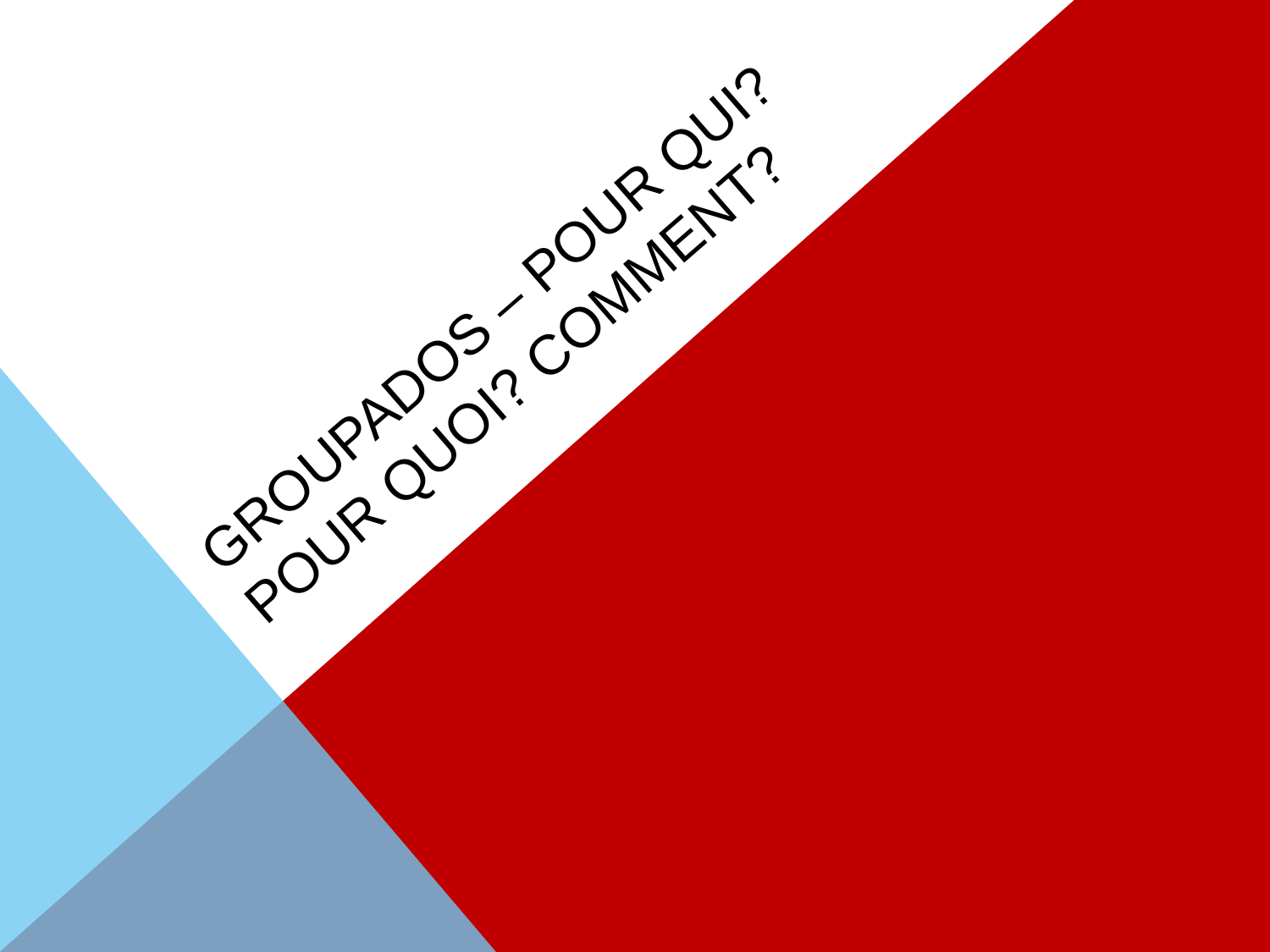

# Groupados – pour qui? Pour quoi? Comment?